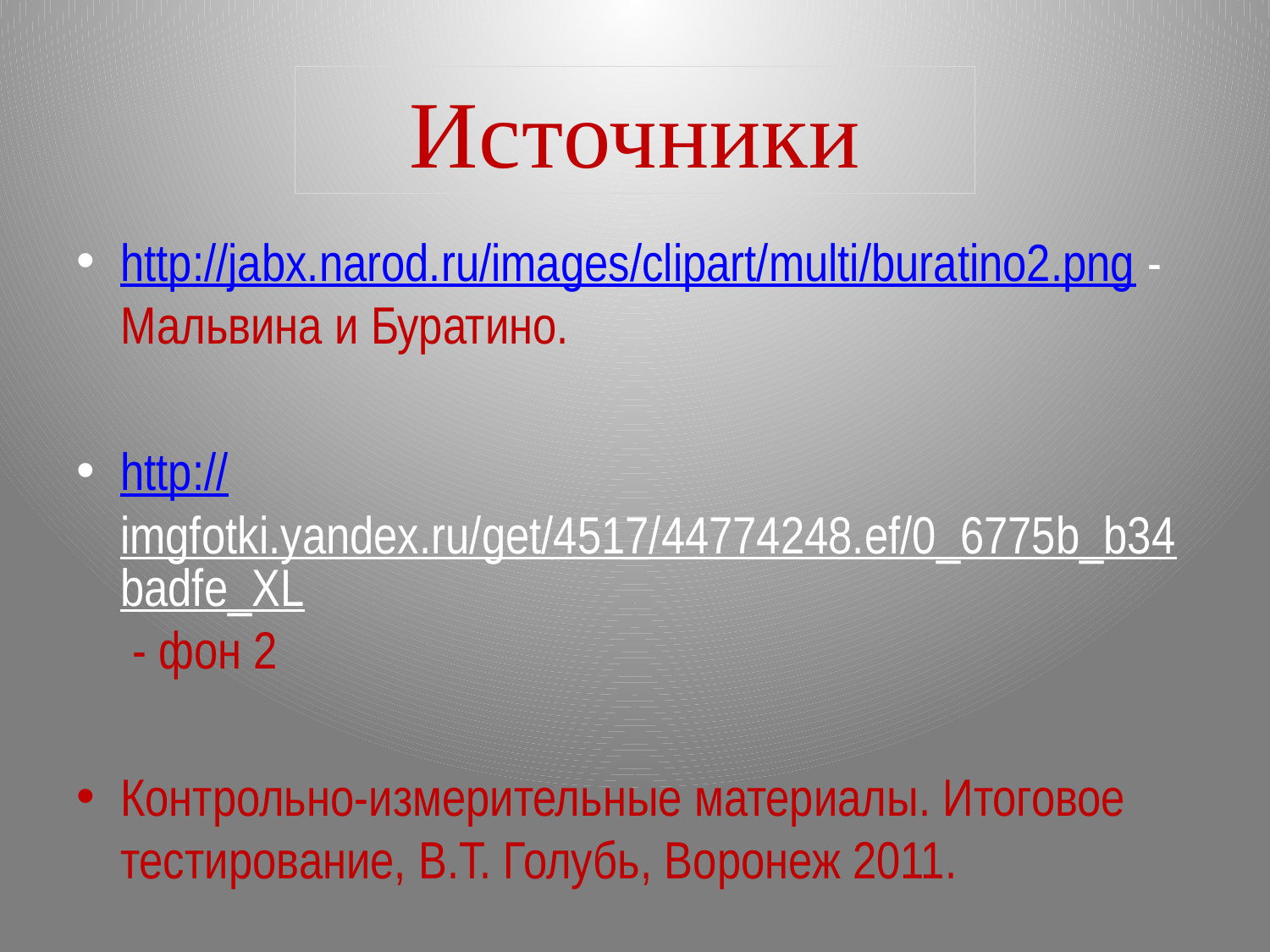

Источники
http://jabx.narod.ru/images/clipart/multi/buratino2.png - Мальвина и Буратино.

http://imgfotki.yandex.ru/get/4517/44774248.ef/0_6775b_b34badfe_XL - фон 2

Контрольно-измерительные материалы. Итоговое тестирование, В.Т. Голубь, Воронеж 2011.